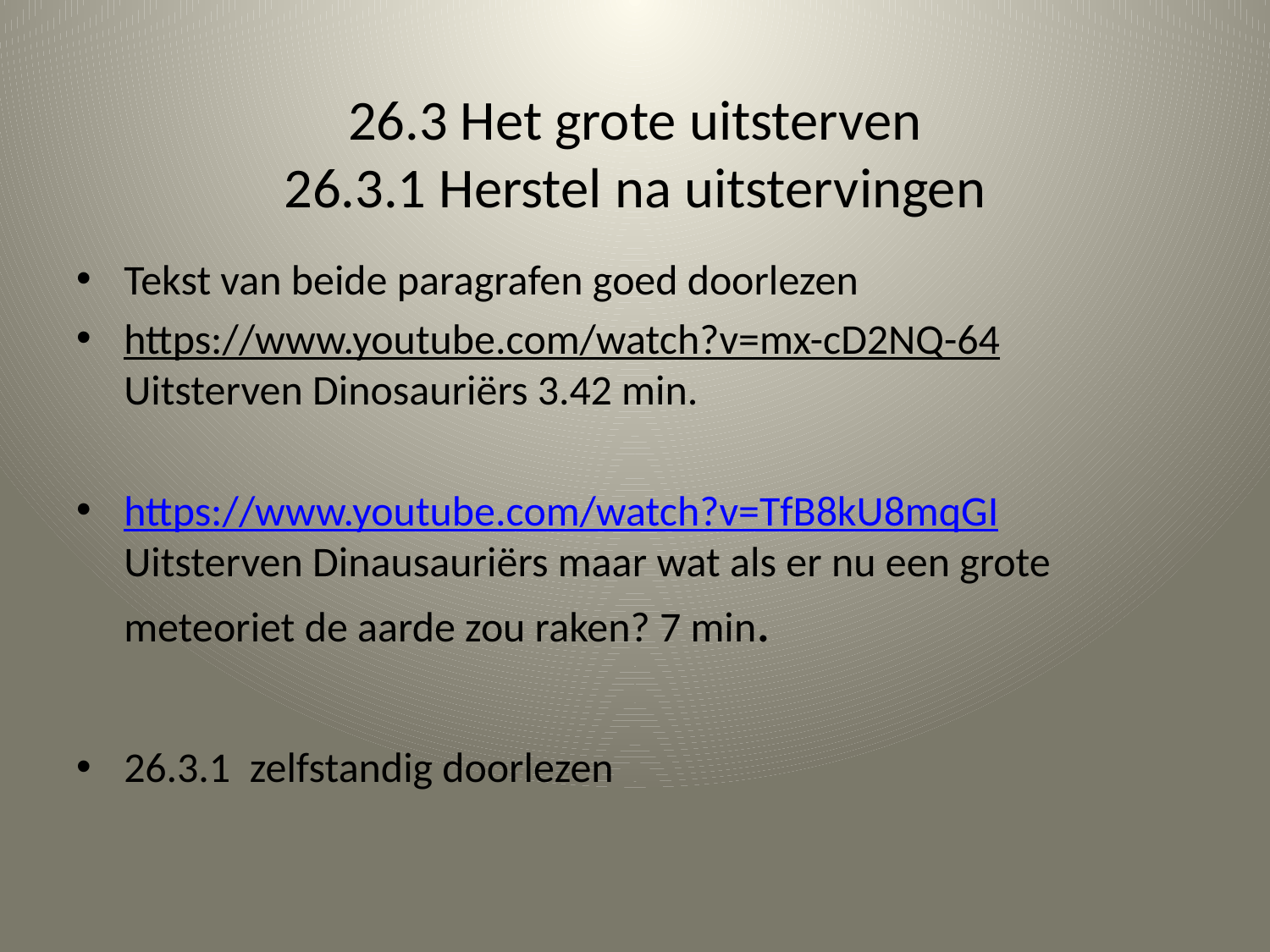

# 26.3 Het grote uitsterven 26.3.1 Herstel na uitstervingen
Tekst van beide paragrafen goed doorlezen
https://www.youtube.com/watch?v=mx-cD2NQ-64  Uitsterven Dinosauriërs 3.42 min.

https://www.youtube.com/watch?v=TfB8kU8mqGI     Uitsterven Dinausauriërs maar wat als er nu een grote meteoriet de aarde zou raken? 7 min.

26.3.1  zelfstandig doorlezen